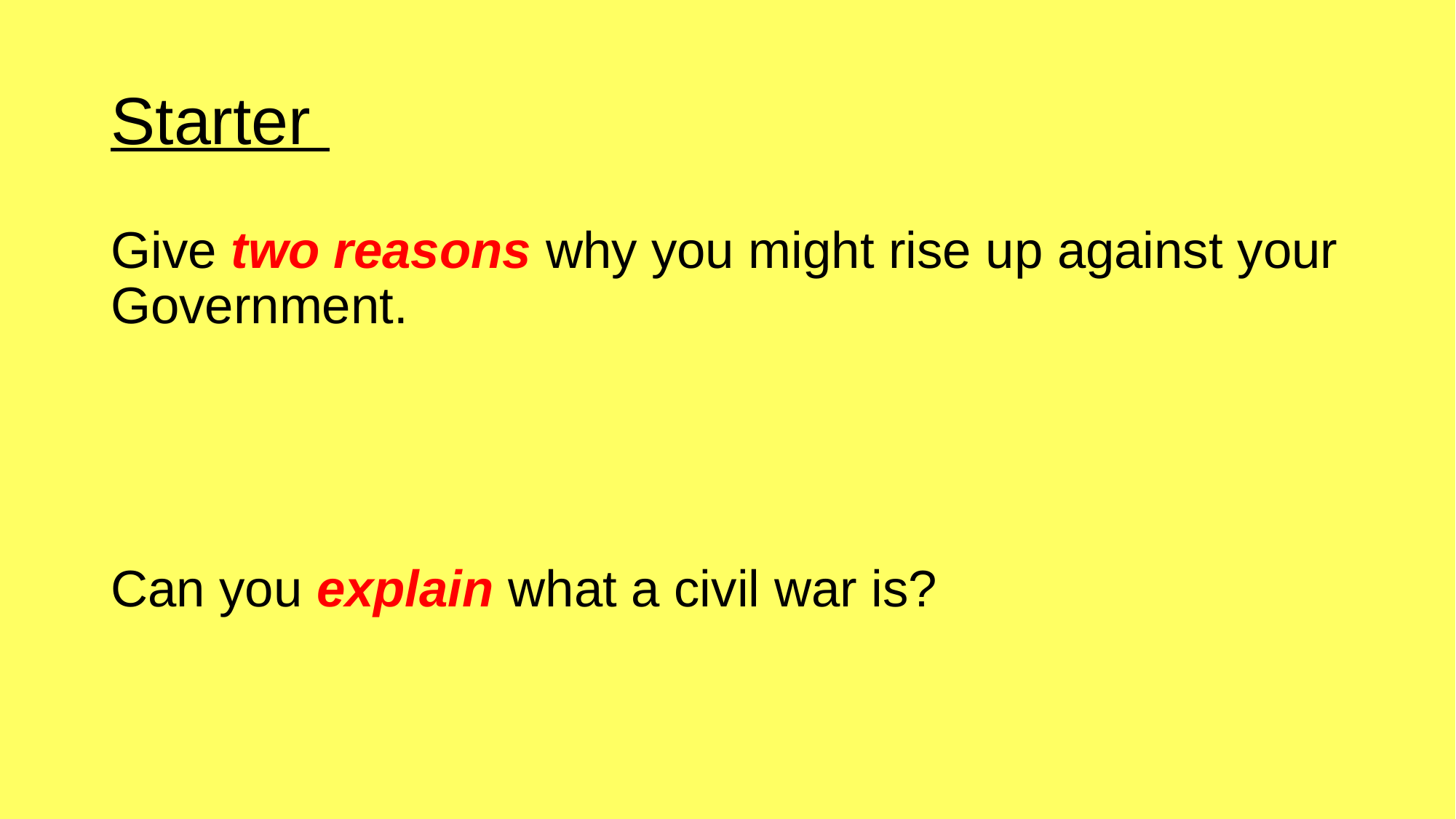

# Starter
Give two reasons why you might rise up against your Government.

Can you explain what a civil war is?